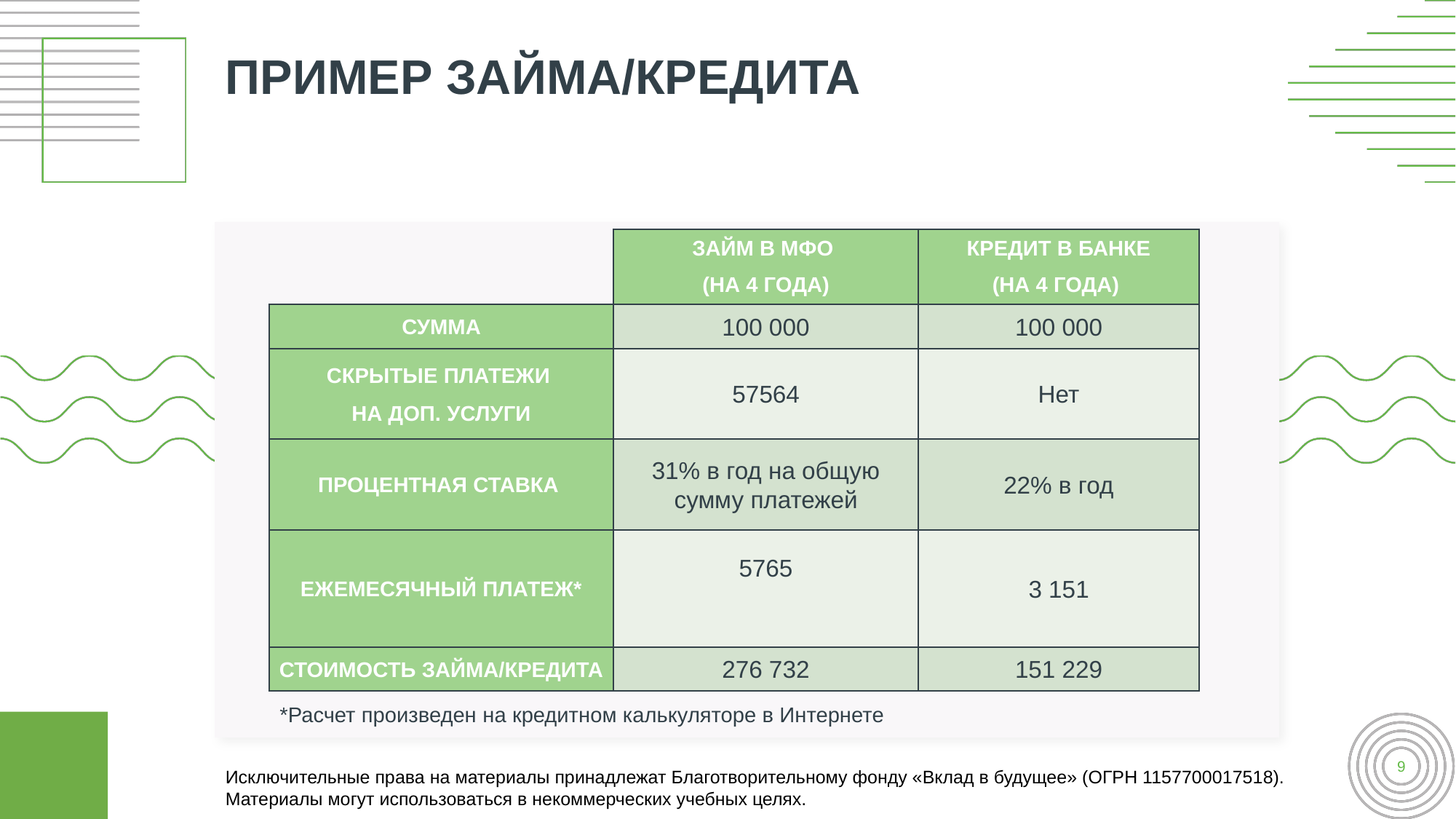

# ПРИМЕР ЗАЙМА/КРЕДИТА
|  | ЗАЙМ В МФО (НА 4 ГОДА) | КРЕДИТ В БАНКЕ (НА 4 ГОДА) |
| --- | --- | --- |
| СУММА | 100 000 | 100 000 |
| СКРЫТЫЕ ПЛАТЕЖИ НА ДОП. УСЛУГИ | 57564 | Нет |
| ПРОЦЕНТНАЯ СТАВКА | 31% в год на общую сумму платежей | 22% в год |
| ЕЖЕМЕСЯЧНЫЙ ПЛАТЕЖ\* | 5765 | 3 151 |
| СТОИМОСТЬ ЗАЙМА/КРЕДИТА | 276 732 | 151 229 |
*Расчет произведен на кредитном калькуляторе в Интернете
9
Исключительные права на материалы принадлежат Благотворительному фонду «Вклад в будущее» (ОГРН 1157700017518).
Материалы могут использоваться в некоммерческих учебных целях.